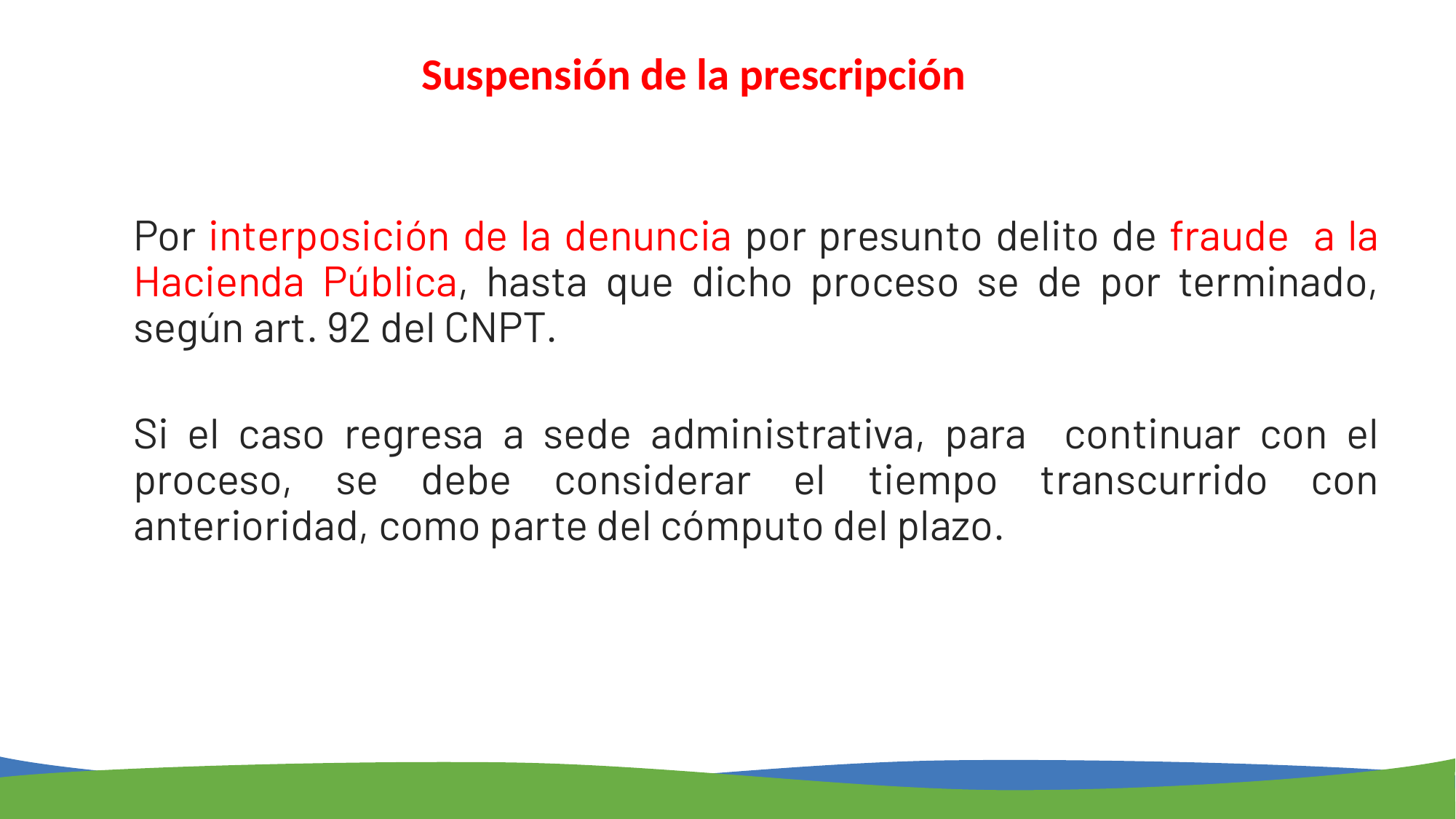

# Suspensión de la prescripción

Por interposición de la denuncia por presunto delito de fraude  a la Hacienda Pública, hasta que dicho proceso se de por terminado, según art. 92 del CNPT.

Si el caso regresa a sede administrativa, para  continuar con el proceso, se debe considerar el tiempo transcurrido con anterioridad, como parte del cómputo del plazo.